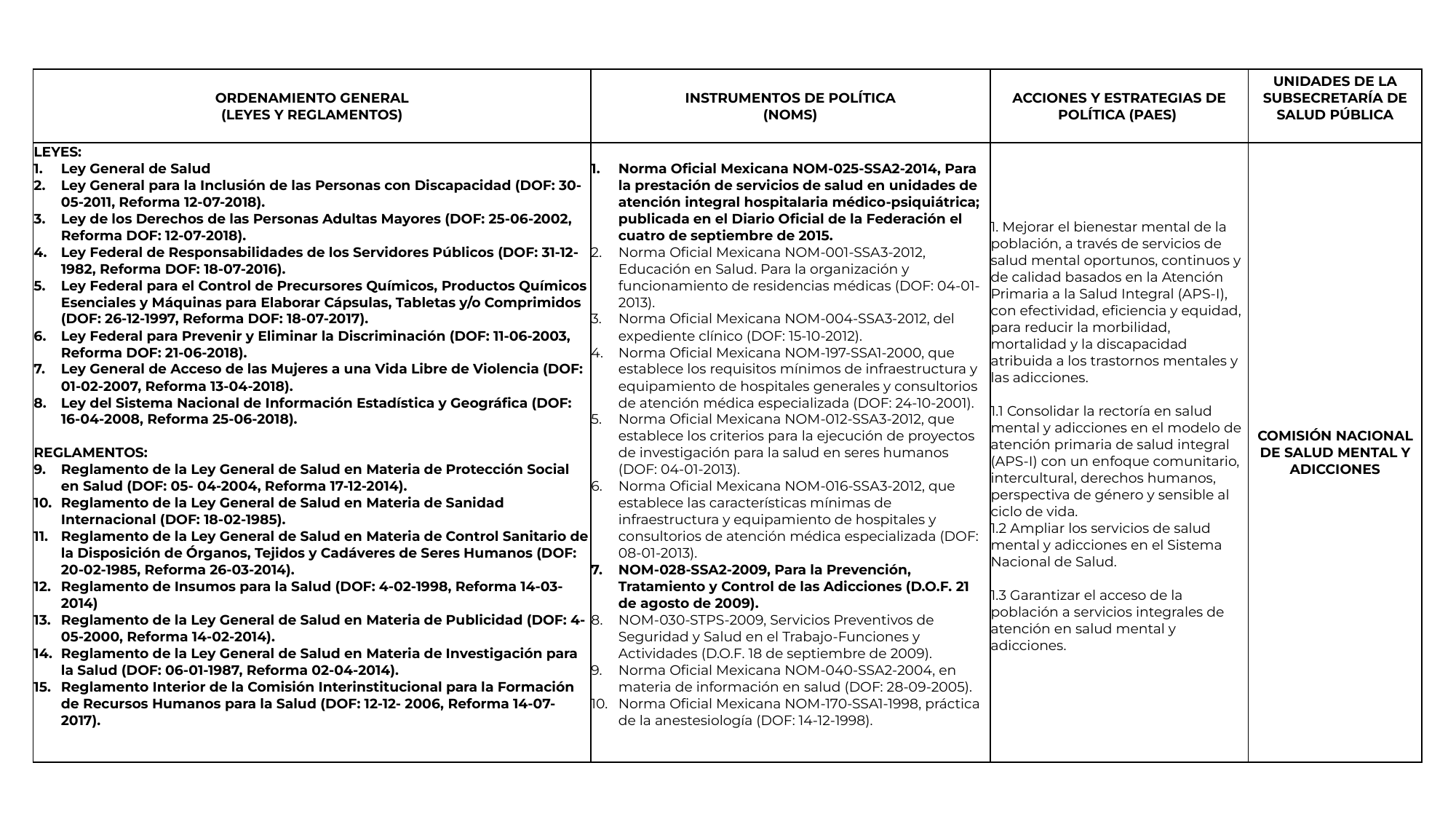

| ORDENAMIENTO GENERAL (LEYES Y REGLAMENTOS) | INSTRUMENTOS DE POLÍTICA (NOMS) | ACCIONES Y ESTRATEGIAS DE POLÍTICA (PAES) | UNIDADES DE LA SUBSECRETARÍA DE SALUD PÚBLICA |
| --- | --- | --- | --- |
| LEYES: Ley General de Salud Ley General para la Inclusión de las Personas con Discapacidad (DOF: 30-05-2011, Reforma 12-07-2018). Ley de los Derechos de las Personas Adultas Mayores (DOF: 25-06-2002, Reforma DOF: 12-07-2018). Ley Federal de Responsabilidades de los Servidores Públicos (DOF: 31-12-1982, Reforma DOF: 18-07-2016). Ley Federal para el Control de Precursores Químicos, Productos Químicos Esenciales y Máquinas para Elaborar Cápsulas, Tabletas y/o Comprimidos (DOF: 26-12-1997, Reforma DOF: 18-07-2017). Ley Federal para Prevenir y Eliminar la Discriminación (DOF: 11-06-2003, Reforma DOF: 21-06-2018). Ley General de Acceso de las Mujeres a una Vida Libre de Violencia (DOF: 01-02-2007, Reforma 13-04-2018). Ley del Sistema Nacional de Información Estadística y Geográfica (DOF: 16-04-2008, Reforma 25-06-2018). REGLAMENTOS: Reglamento de la Ley General de Salud en Materia de Protección Social en Salud (DOF: 05- 04-2004, Reforma 17-12-2014). Reglamento de la Ley General de Salud en Materia de Sanidad Internacional (DOF: 18-02-1985). Reglamento de la Ley General de Salud en Materia de Control Sanitario de la Disposición de Órganos, Tejidos y Cadáveres de Seres Humanos (DOF: 20-02-1985, Reforma 26-03-2014). Reglamento de Insumos para la Salud (DOF: 4-02-1998, Reforma 14-03-2014) Reglamento de la Ley General de Salud en Materia de Publicidad (DOF: 4-05-2000, Reforma 14-02-2014). Reglamento de la Ley General de Salud en Materia de Investigación para la Salud (DOF: 06-01-1987, Reforma 02-04-2014). Reglamento Interior de la Comisión Interinstitucional para la Formación de Recursos Humanos para la Salud (DOF: 12-12- 2006, Reforma 14-07-2017). | Norma Oficial Mexicana NOM-025-SSA2-2014, Para la prestación de servicios de salud en unidades de atención integral hospitalaria médico-psiquiátrica; publicada en el Diario Oficial de la Federación el cuatro de septiembre de 2015. Norma Oficial Mexicana NOM-001-SSA3-2012, Educación en Salud. Para la organización y funcionamiento de residencias médicas (DOF: 04-01-2013). Norma Oficial Mexicana NOM-004-SSA3-2012, del expediente clínico (DOF: 15-10-2012). Norma Oficial Mexicana NOM-197-SSA1-2000, que establece los requisitos mínimos de infraestructura y equipamiento de hospitales generales y consultorios de atención médica especializada (DOF: 24-10-2001). Norma Oficial Mexicana NOM-012-SSA3-2012, que establece los criterios para la ejecución de proyectos de investigación para la salud en seres humanos (DOF: 04-01-2013). Norma Oficial Mexicana NOM-016-SSA3-2012, que establece las características mínimas de infraestructura y equipamiento de hospitales y consultorios de atención médica especializada (DOF: 08-01-2013). NOM-028-SSA2-2009, Para la Prevención, Tratamiento y Control de las Adicciones (D.O.F. 21 de agosto de 2009). NOM-030-STPS-2009, Servicios Preventivos de Seguridad y Salud en el Trabajo-Funciones y Actividades (D.O.F. 18 de septiembre de 2009). Norma Oficial Mexicana NOM-040-SSA2-2004, en materia de información en salud (DOF: 28-09-2005). Norma Oficial Mexicana NOM-170-SSA1-1998, práctica de la anestesiología (DOF: 14-12-1998). | 1. Mejorar el bienestar mental de la población, a través de servicios de salud mental oportunos, continuos y de calidad basados en la Atención Primaria a la Salud Integral (APS-I), con efectividad, eficiencia y equidad, para reducir la morbilidad, mortalidad y la discapacidad atribuida a los trastornos mentales y las adicciones. 1.1 Consolidar la rectoría en salud mental y adicciones en el modelo de atención primaria de salud integral (APS-I) con un enfoque comunitario, intercultural, derechos humanos, perspectiva de género y sensible al ciclo de vida. 1.2 Ampliar los servicios de salud mental y adicciones en el Sistema Nacional de Salud. 1.3 Garantizar el acceso de la población a servicios integrales de atención en salud mental y adicciones. | COMISIÓN NACIONAL DE SALUD MENTAL Y ADICCIONES |